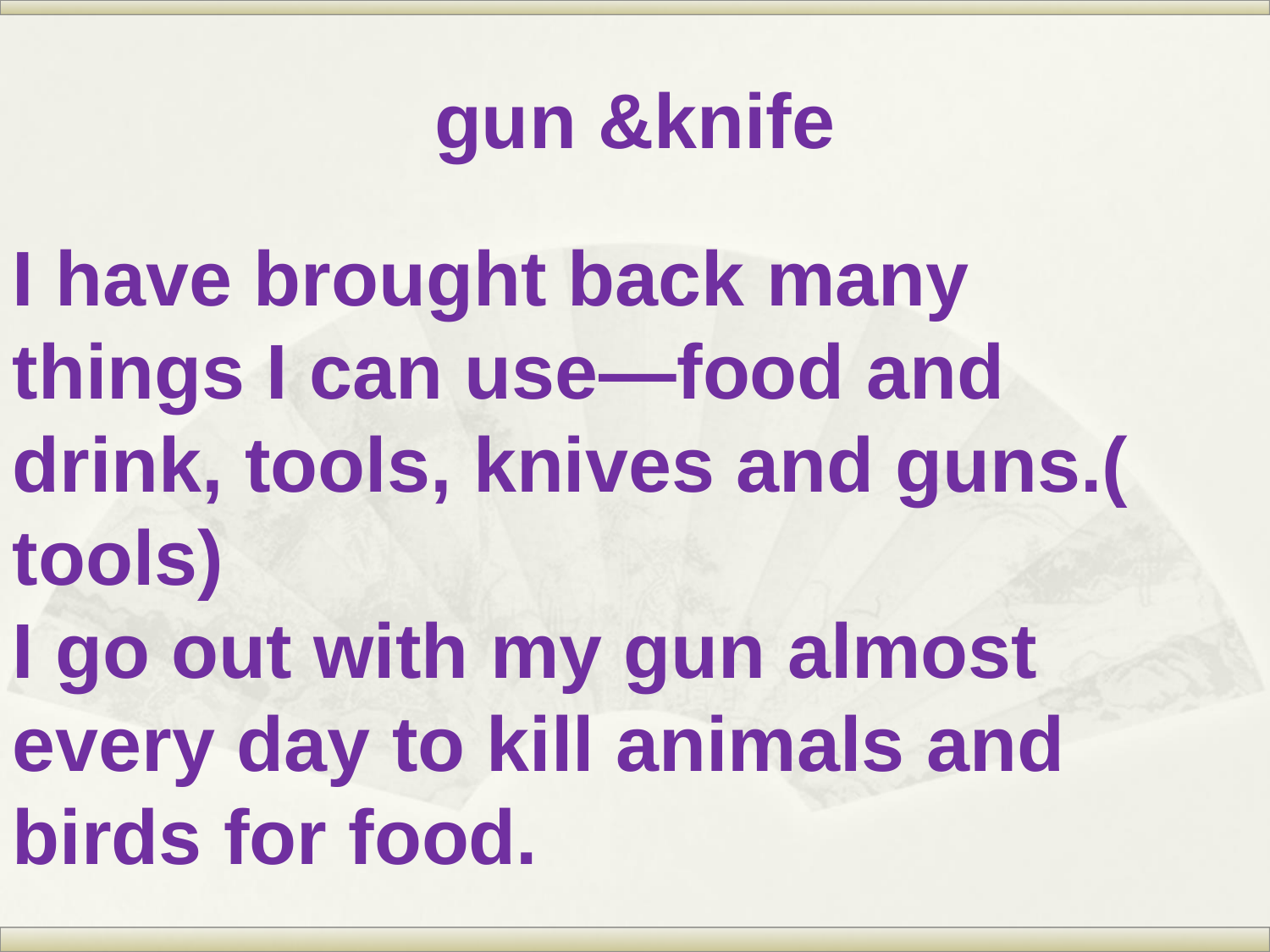

# gun &knife

I have brought back many things I can use—food and drink, tools, knives and guns.( tools)
I go out with my gun almost every day to kill animals and birds for food.